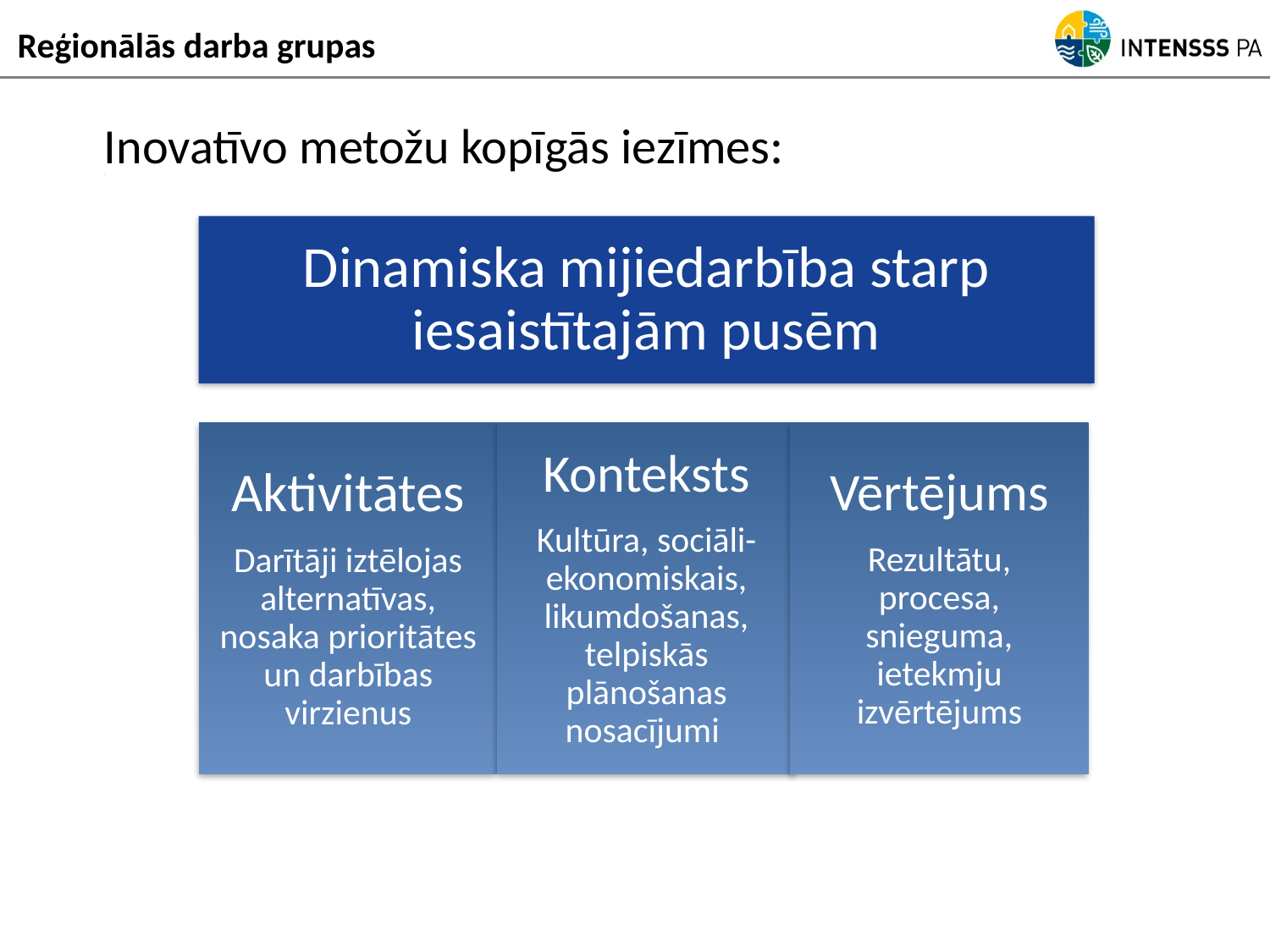

Reģionālās darba grupas
Inovatīvo metožu kopīgās iezīmes:

Dinamiska mijiedarbība starp iesaistītajām pusēm
Aktivitātes
Darītāji iztēlojas alternatīvas, nosaka prioritātes un darbības virzienus
Konteksts
Kultūra, sociāli-ekonomiskais, likumdošanas, telpiskās plānošanas nosacījumi
Vērtējums
Rezultātu, procesa, snieguma, ietekmju izvērtējums